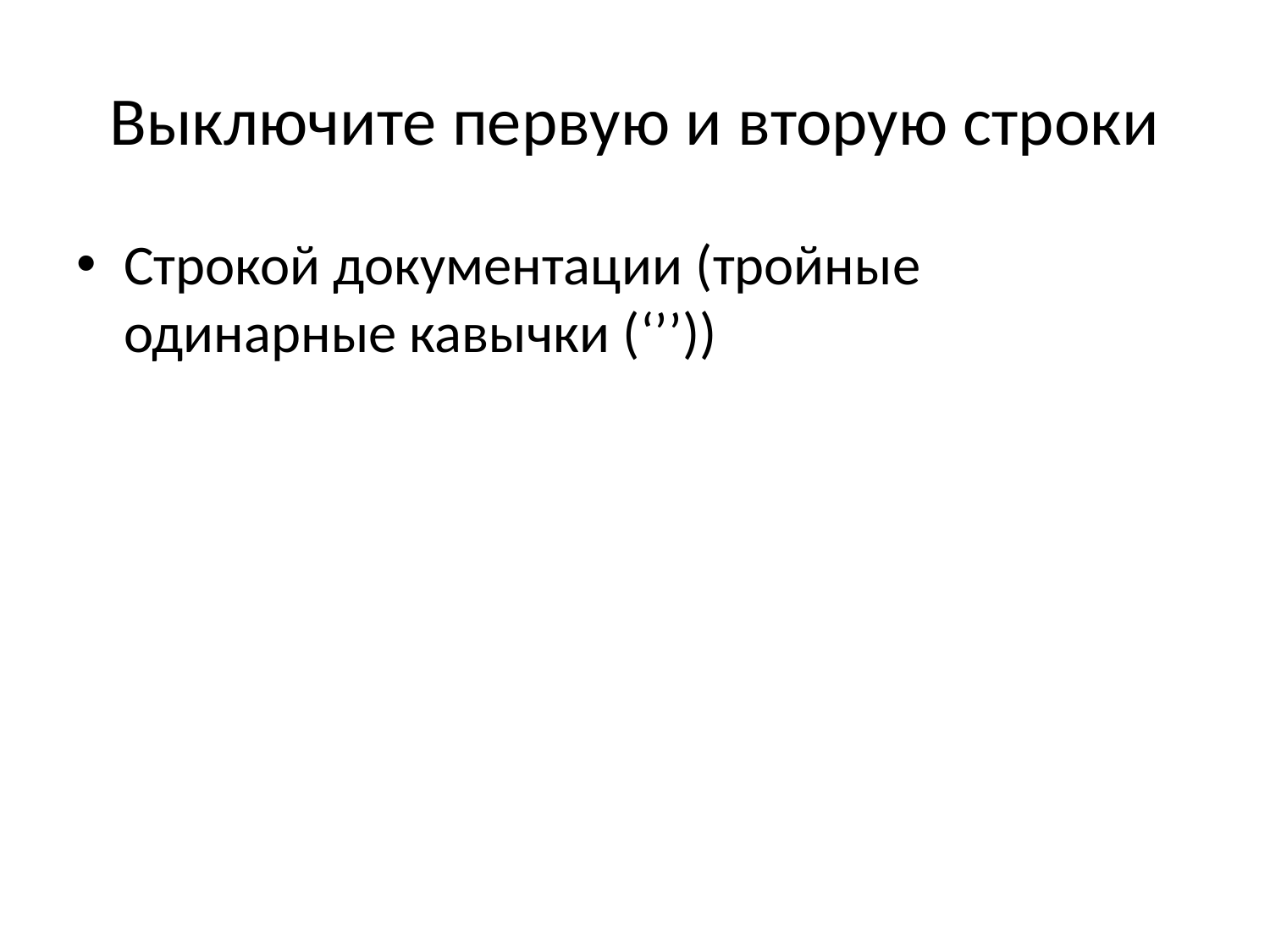

# Выключите первую и вторую строки
Строкой документации (тройные одинарные кавычки (‘’’))